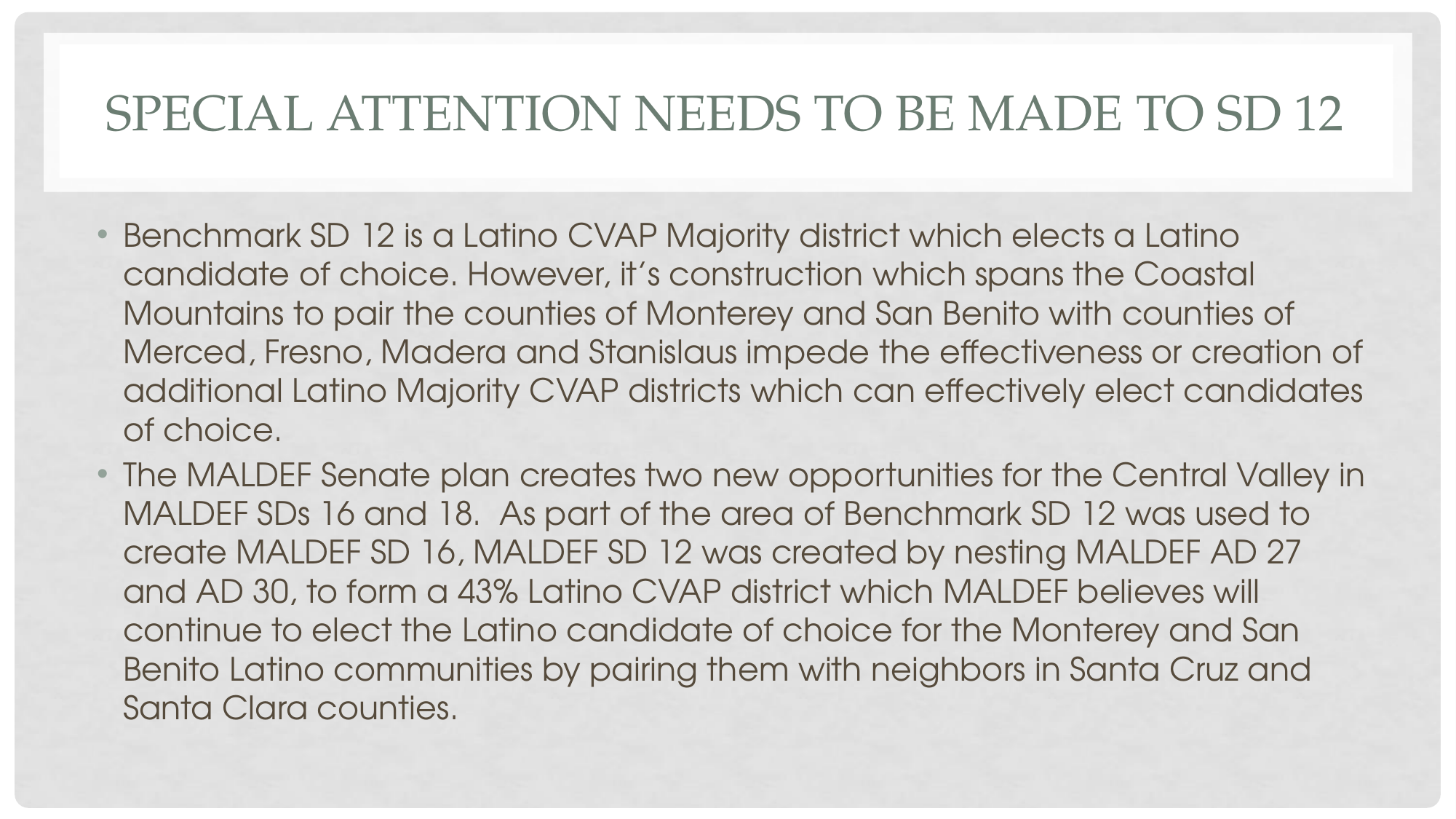

# Special Attention Needs to be Made to SD 12
Benchmark SD 12 is a Latino CVAP Majority district which elects a Latino candidate of choice. However, it’s construction which spans the Coastal Mountains to pair the counties of Monterey and San Benito with counties of Merced, Fresno, Madera and Stanislaus impede the effectiveness or creation of additional Latino Majority CVAP districts which can effectively elect candidates of choice.
The MALDEF Senate plan creates two new opportunities for the Central Valley in MALDEF SDs 16 and 18.  As part of the area of Benchmark SD 12 was used to create MALDEF SD 16, MALDEF SD 12 was created by nesting MALDEF AD 27 and AD 30, to form a 43% Latino CVAP district which MALDEF believes will continue to elect the Latino candidate of choice for the Monterey and San Benito Latino communities by pairing them with neighbors in Santa Cruz and Santa Clara counties.